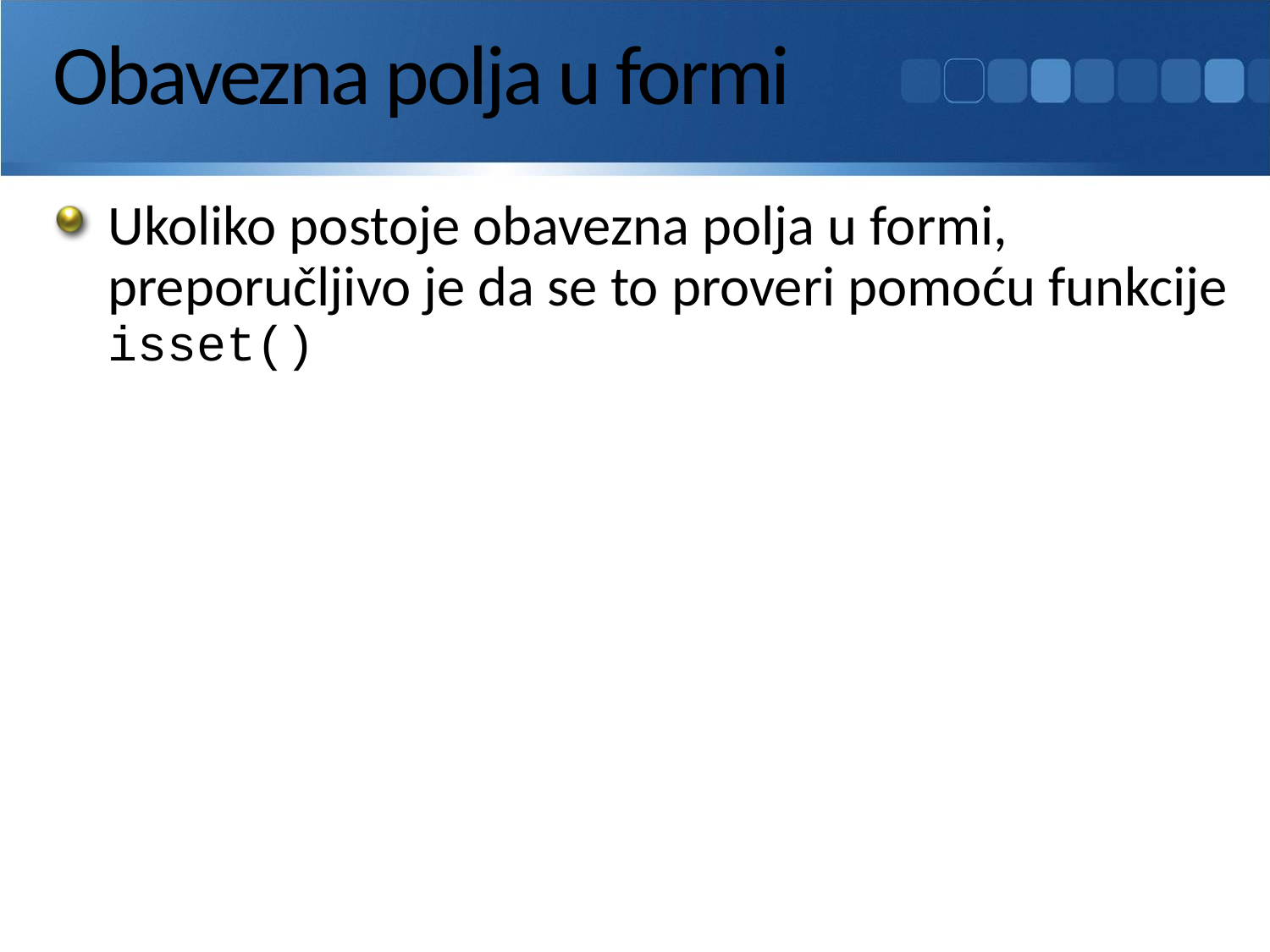

# Obavezna polja u formi
Ukoliko postoje obavezna polja u formi,
preporučljivo je da se to proveri pomoću funkcije isset()